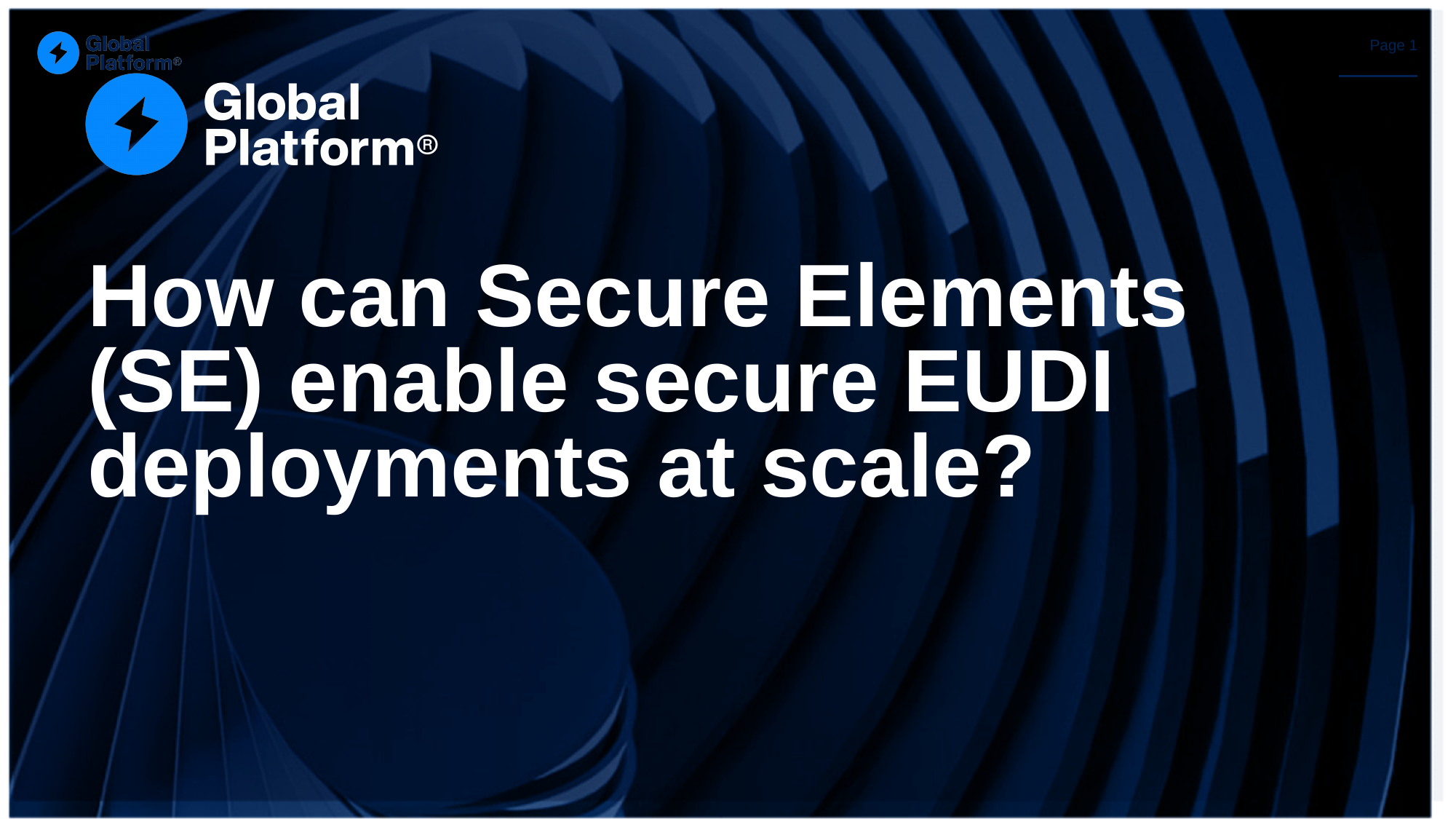

# How can Secure Elements (SE) enable secure EUDI deployments at scale?